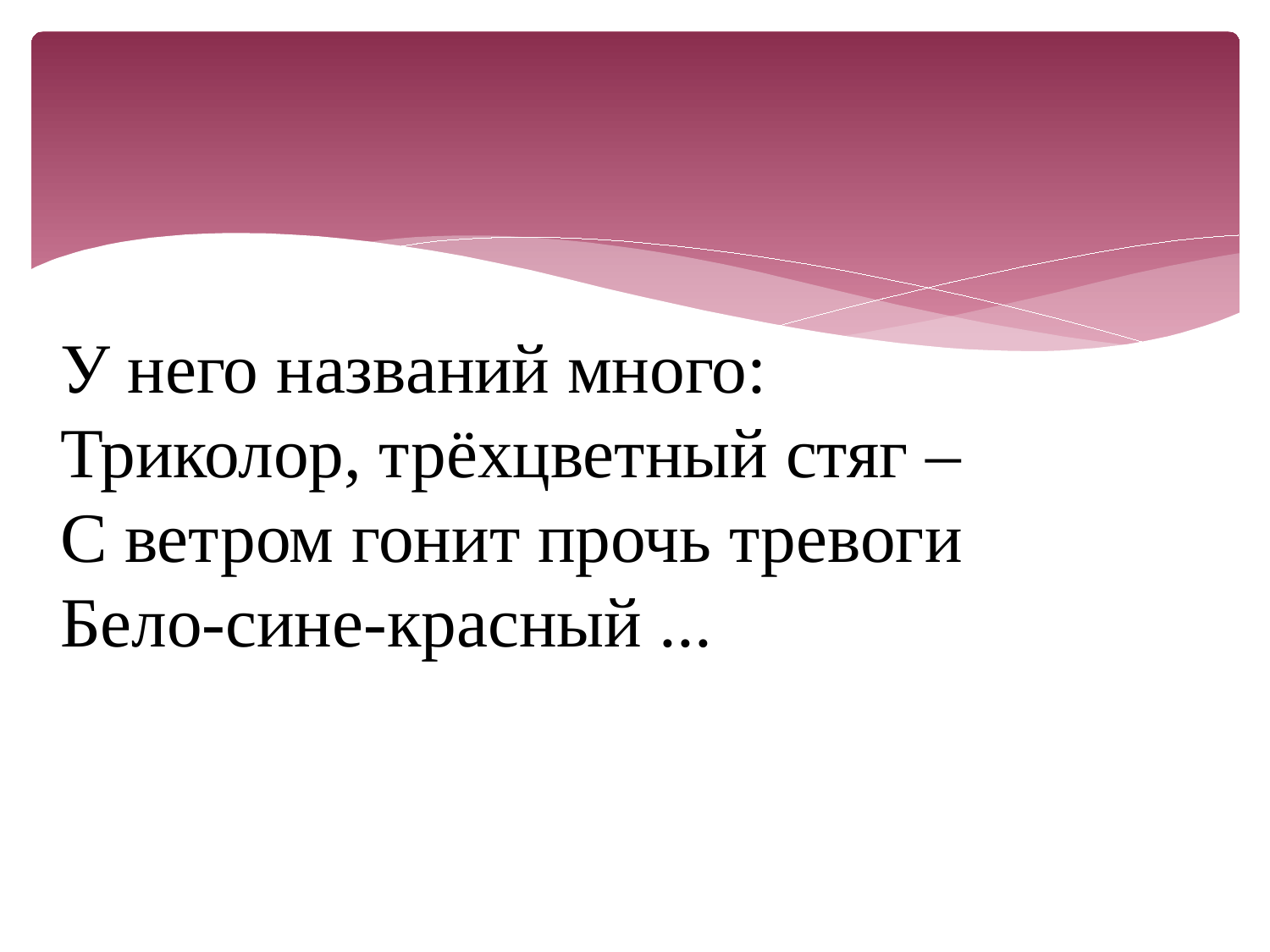

У него названий много:
Триколор, трёхцветный стяг –
С ветром гонит прочь тревоги
Бело-сине-красный ...